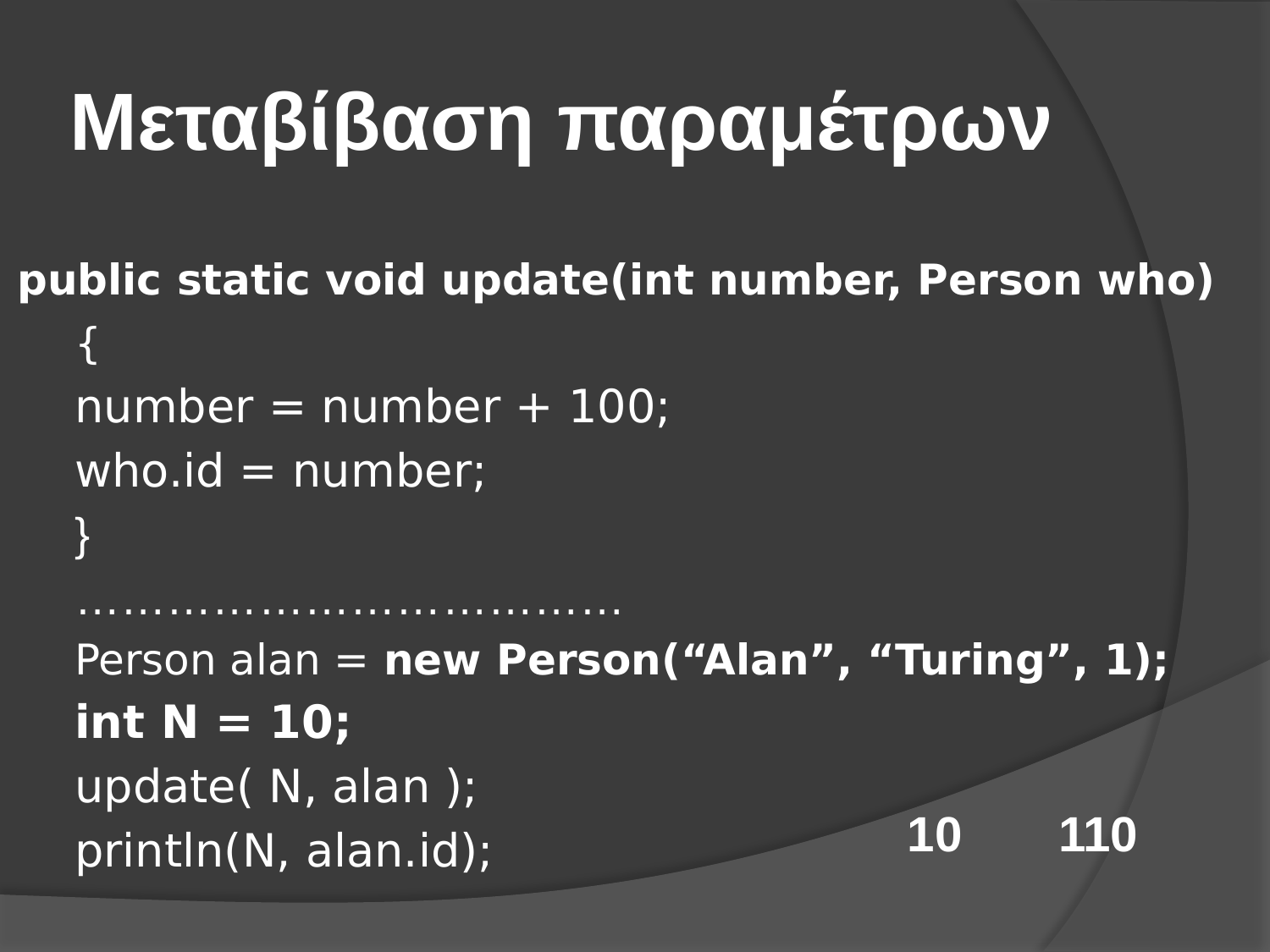

# Μεταβίβαση παραμέτρων
public static void update(int number, Person who)
{
number = number + 100;
who.id = number;
}
………………………………
Person alan = new Person(“Alan”, “Turing”, 1);
int N = 10;
update( N, alan );
println(N, alan.id);

10       110